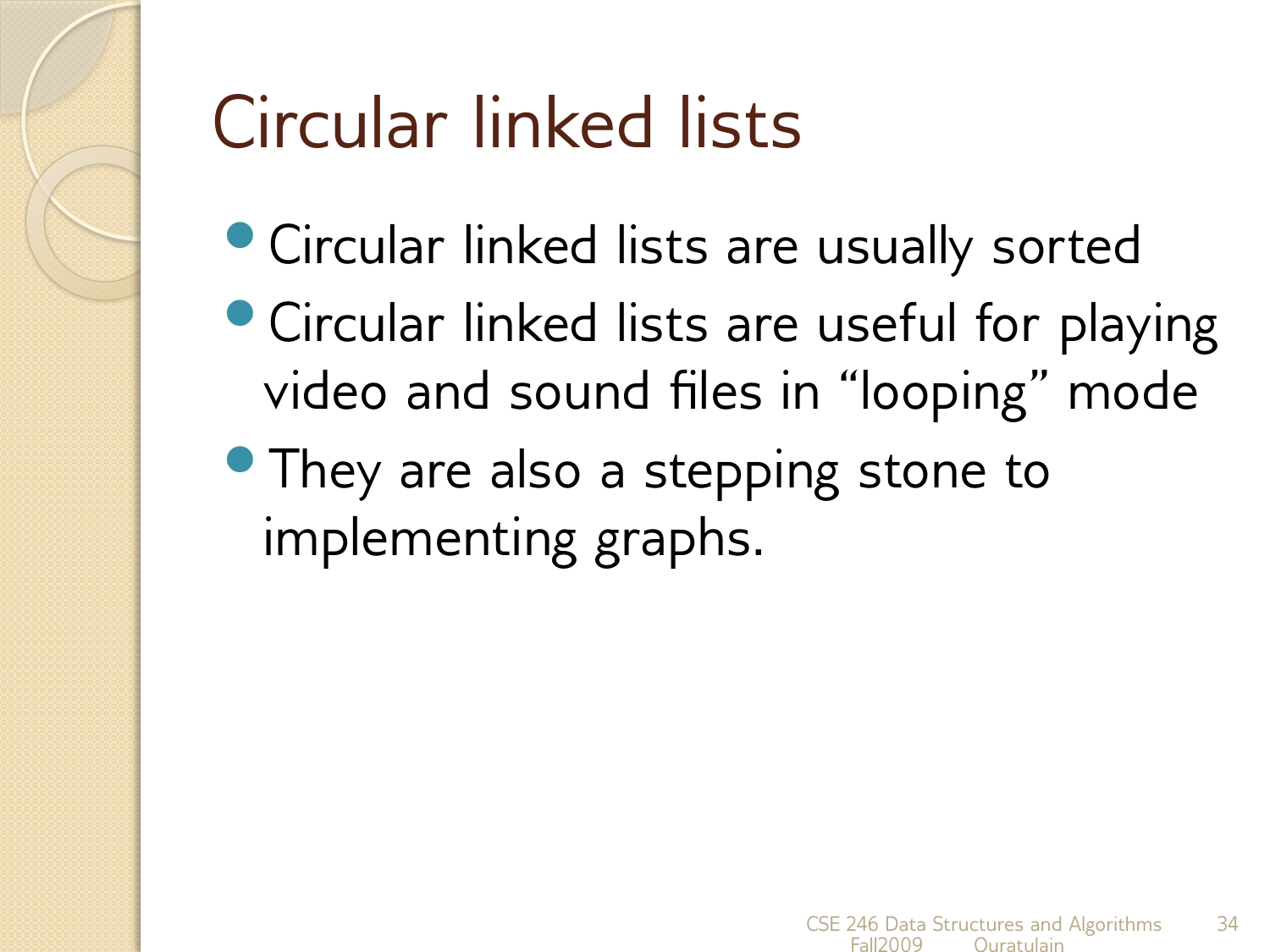

# Circular linked lists
Circular linked lists are usually sorted
Circular linked lists are useful for playing video and sound files in “looping” mode
They are also a stepping stone to implementing graphs.

CSE 246 Data Structures and Algorithms          Fall2009        Quratulain
34